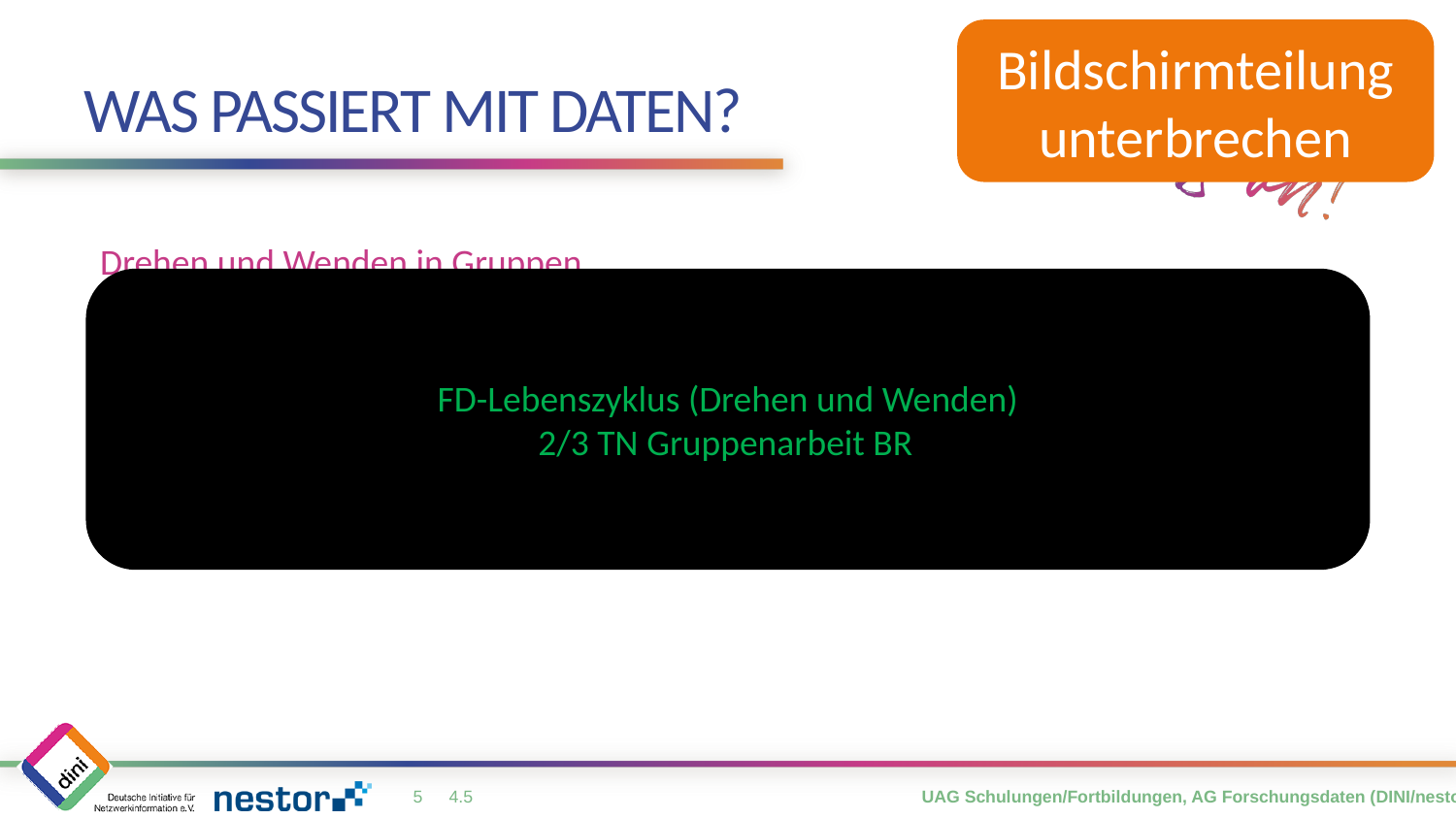

Bildschirmteilung unterbrechen
# Was passiert mit Daten?
Drehen und Wenden in Gruppen
FD-Lebenszyklus (Drehen und Wenden)
2/3 TN Gruppenarbeit BR
Was könnte eine logische Abfolge der gegebenen Elemente sein?
Ergänzungen sind möglich.
5
4.5